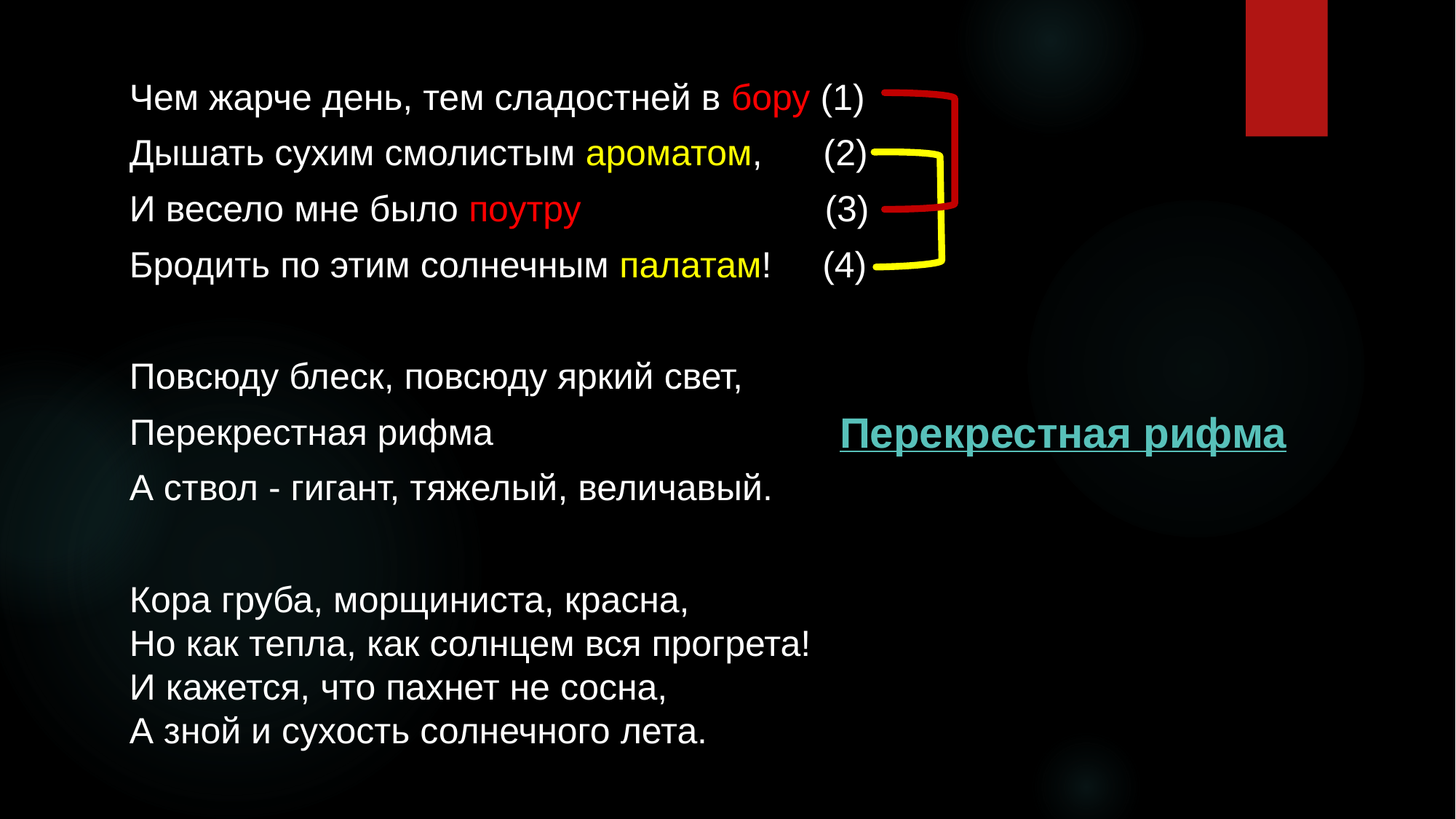

Чем жарче день, тем сладостней в бору (1)
Дышать сухим смолистым ароматом,      (2)
И весело мне было поутру                        (3)
Бродить по этим солнечным палатам!     (4)

Повсюду блеск, повсюду яркий свет,
Перекрестная рифма
А ствол - гигант, тяжелый, величавый.

Кора груба, морщиниста, красна,
Но как тепла, как солнцем вся прогрета!
И кажется, что пахнет не сосна,
А зной и сухость солнечного лета.

Перекрестная рифма